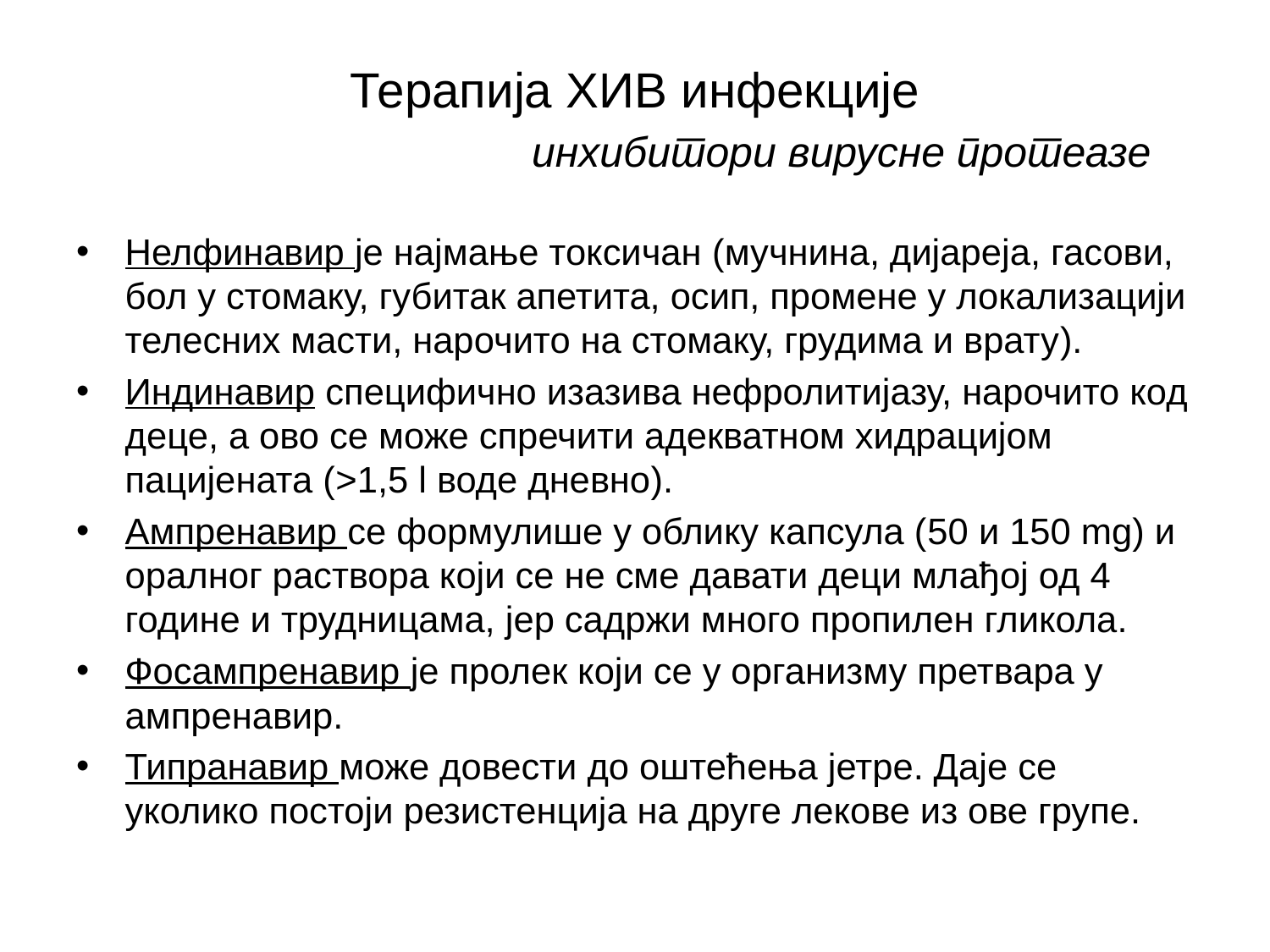

# Терапија ХИВ инфекције инхибитори вирусне протеазе
Нелфинавир је најмање токсичан (мучнина, дијареја, гасови, бол у стомаку, губитак апетита, осип, промене у локализацији телесних масти, нарочито на стомаку, грудима и врату).
Индинавир специфично изазива нефролитијазу, нарочито код деце, а ово се може спречити адекватном хидрацијом пацијената (>1,5 l воде дневно).
Ампренавир се формулише у облику капсула (50 и 150 mg) и оралног раствора који се не сме давати деци млађој од 4 године и трудницама, јер садржи много пропилен гликола.
Фосампренавир је пролек који се у организму претвара у ампренавир.
Типранавир може довести до оштећења јетре. Даје се уколико постоји резистенција на друге лекове из ове групе.